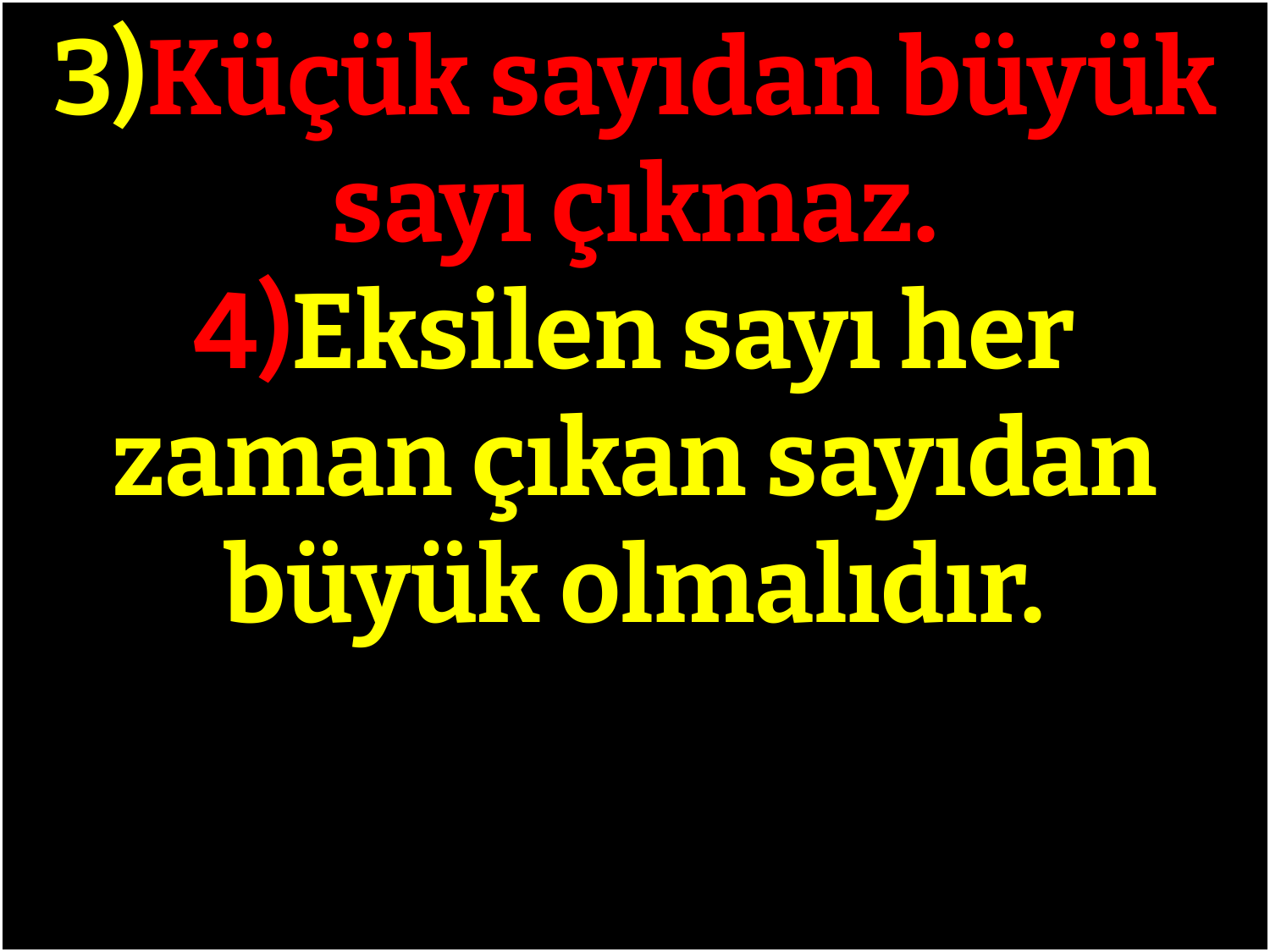

3)Küçük sayıdan büyük sayı çıkmaz.
4)Eksilen sayı her zaman çıkan sayıdan büyük olmalıdır.
#